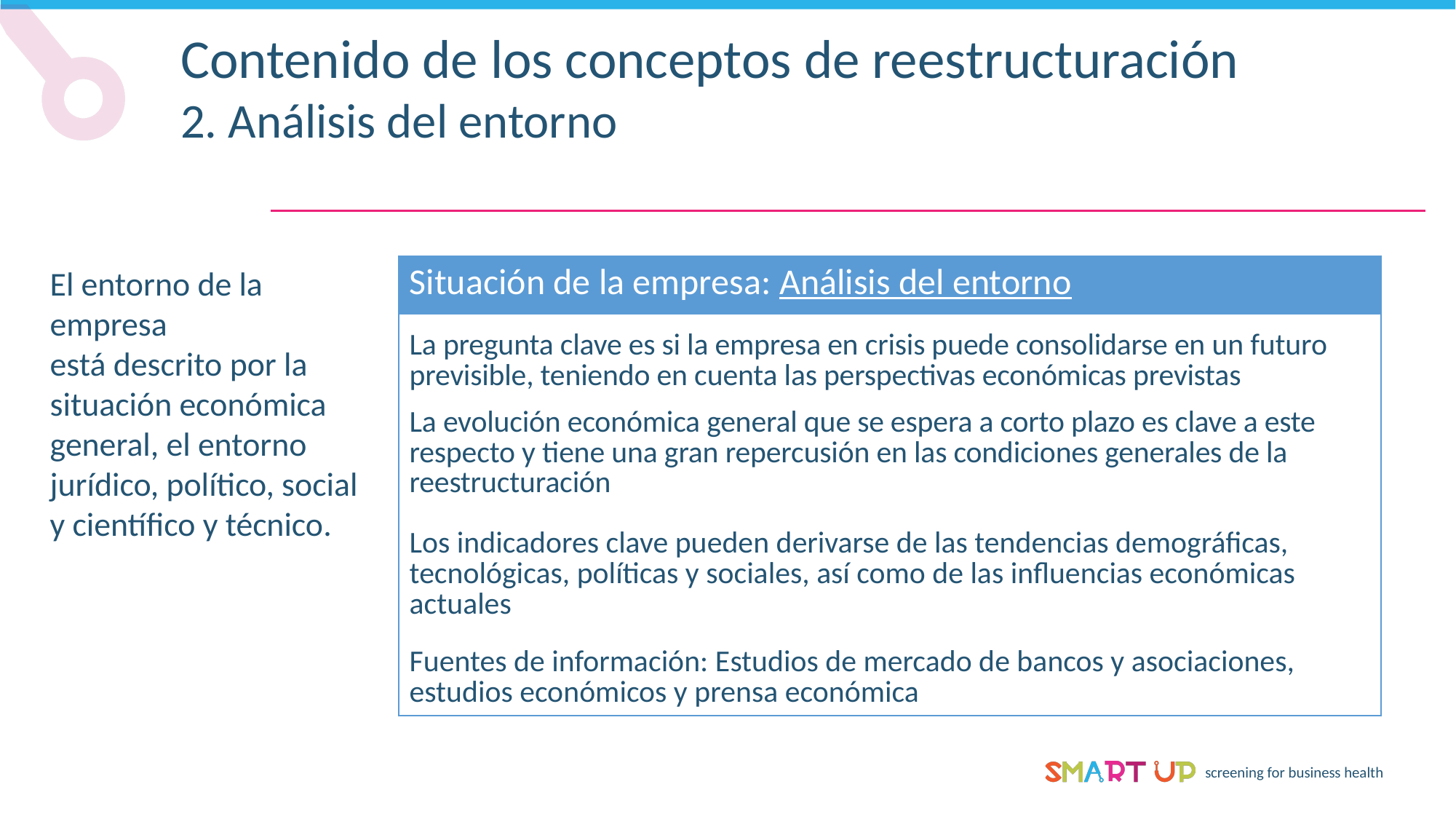

Contenido de los conceptos de reestructuración
2. Análisis del entorno
| Situación de la empresa: Análisis del entorno |
| --- |
| La pregunta clave es si la empresa en crisis puede consolidarse en un futuro previsible, teniendo en cuenta las perspectivas económicas previstas |
| La evolución económica general que se espera a corto plazo es clave a este respecto y tiene una gran repercusión en las condiciones generales de la reestructuración |
| Los indicadores clave pueden derivarse de las tendencias demográficas, tecnológicas, políticas y sociales, así como de las influencias económicas actuales |
| Fuentes de información: Estudios de mercado de bancos y asociaciones, estudios económicos y prensa económica |
El entorno de la empresa
está descrito por la situación económica general, el entorno jurídico, político, social y científico y técnico.
Liquidación